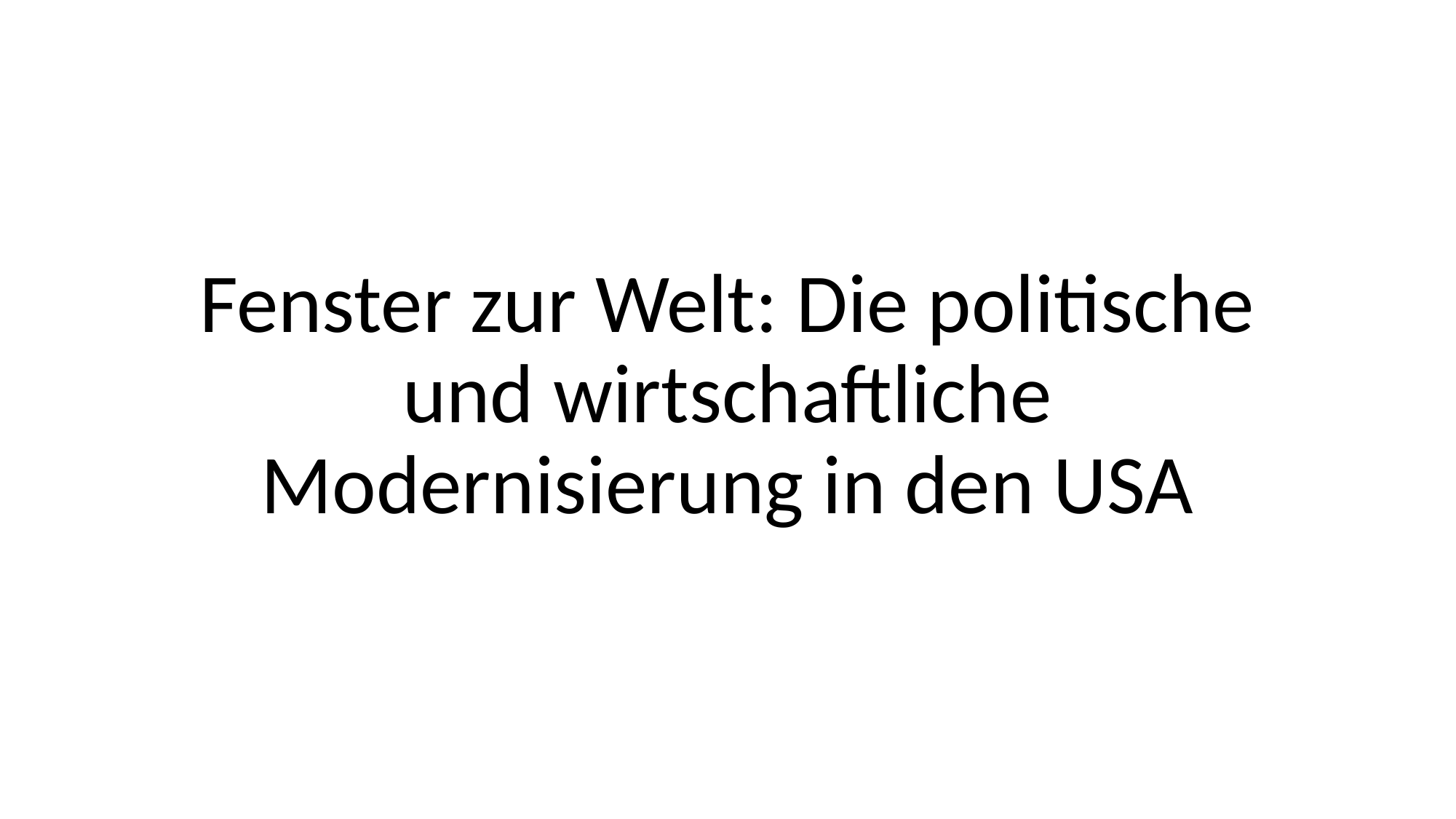

# Fenster zur Welt: Die politische und wirtschaftliche Modernisierung in den USA